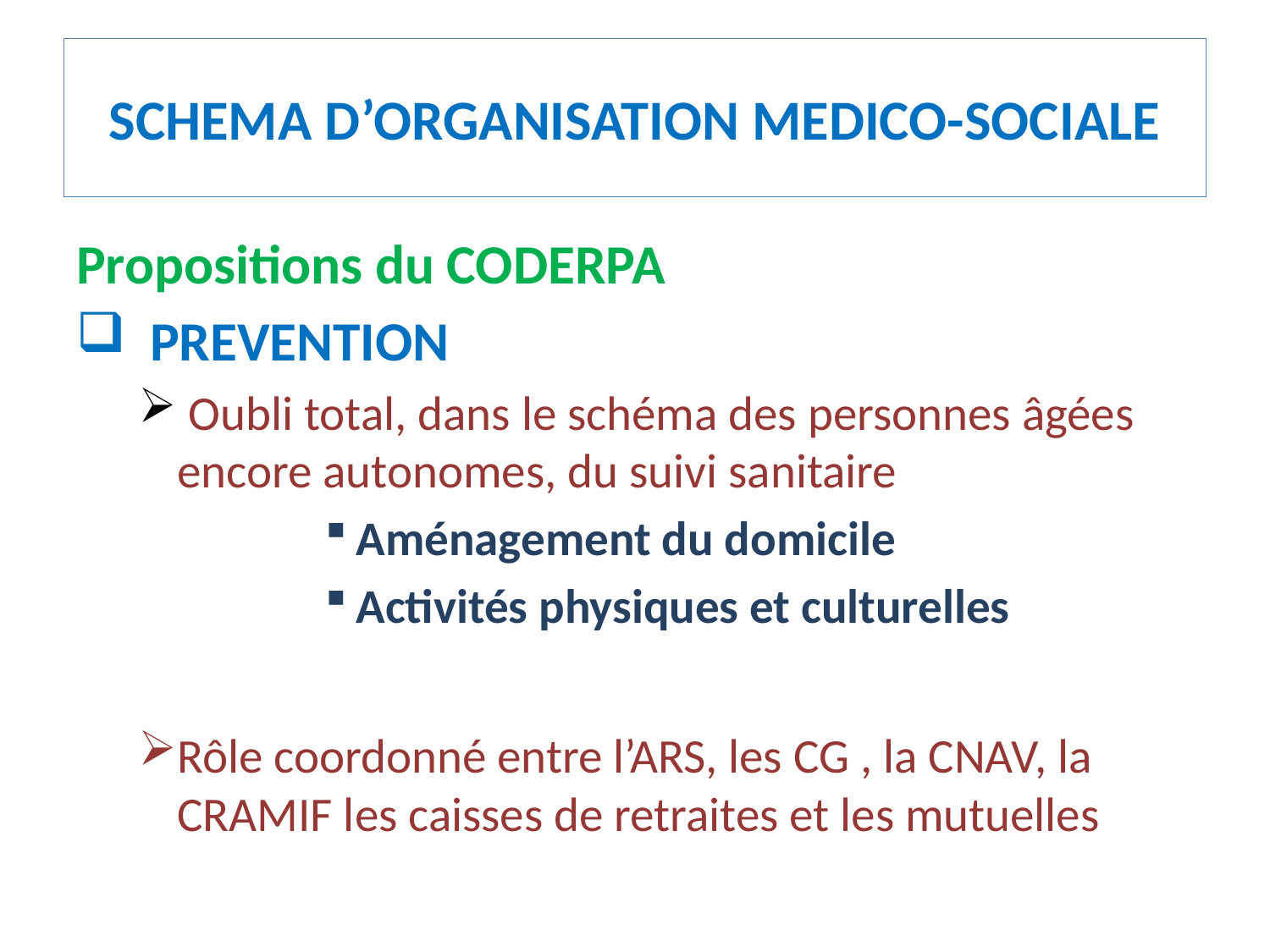

# SCHEMA D’ORGANISATION MEDICO-SOCIALE
Propositions du CODERPA
  PREVENTION
 Oubli total, dans le schéma des personnes âgées encore autonomes, du suivi sanitaire
Aménagement du domicile
Activités physiques et culturelles

Rôle coordonné entre l’ARS, les CG , la CNAV, la CRAMIF les caisses de retraites et les mutuelles